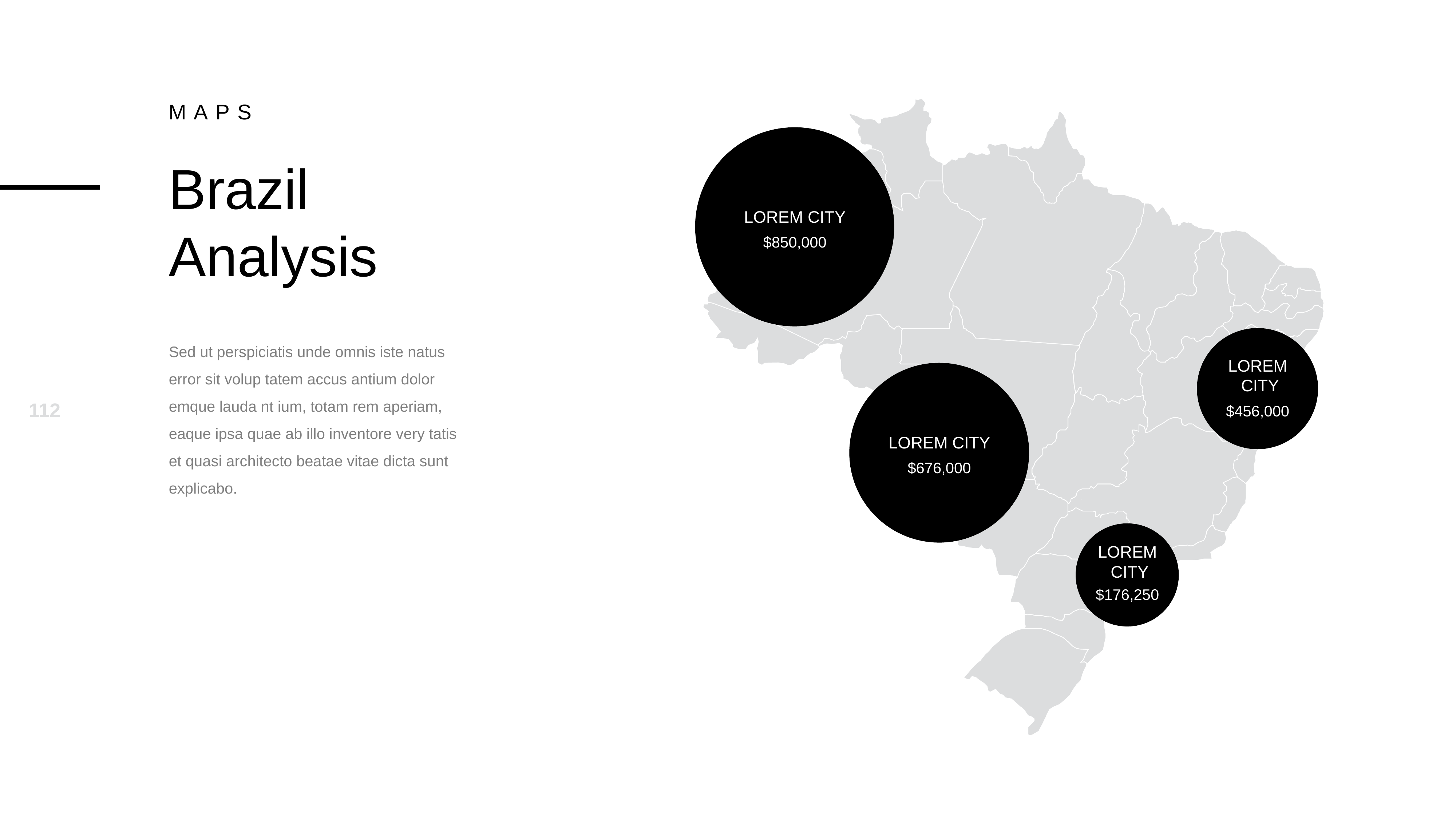

maps

Lorem City
$850,000
Brazil
Analysis

Lorem
 City
$456,000
Sed ut perspiciatis unde omnis iste natus error sit volup tatem accus antium dolor emque lauda nt ium, totam rem aperiam, eaque ipsa quae ab illo inventore very tatis et quasi architecto beatae vitae dicta sunt explicabo.

Lorem City
$676,000

Lorem
 City
$176,250